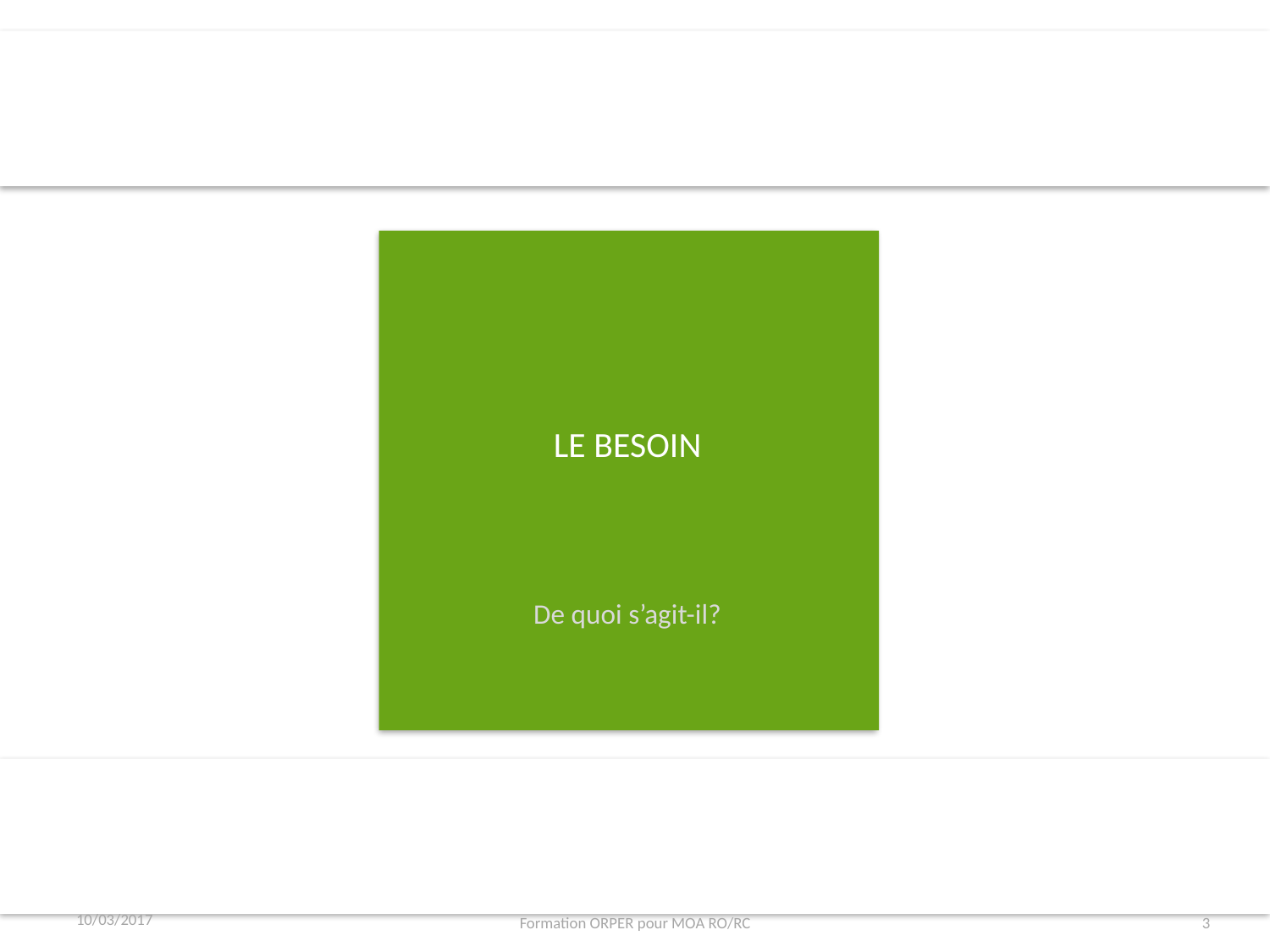

# Le besoin
De quoi s’agit-il?
10/03/2017
Formation ORPER pour MOA RO/RC
3